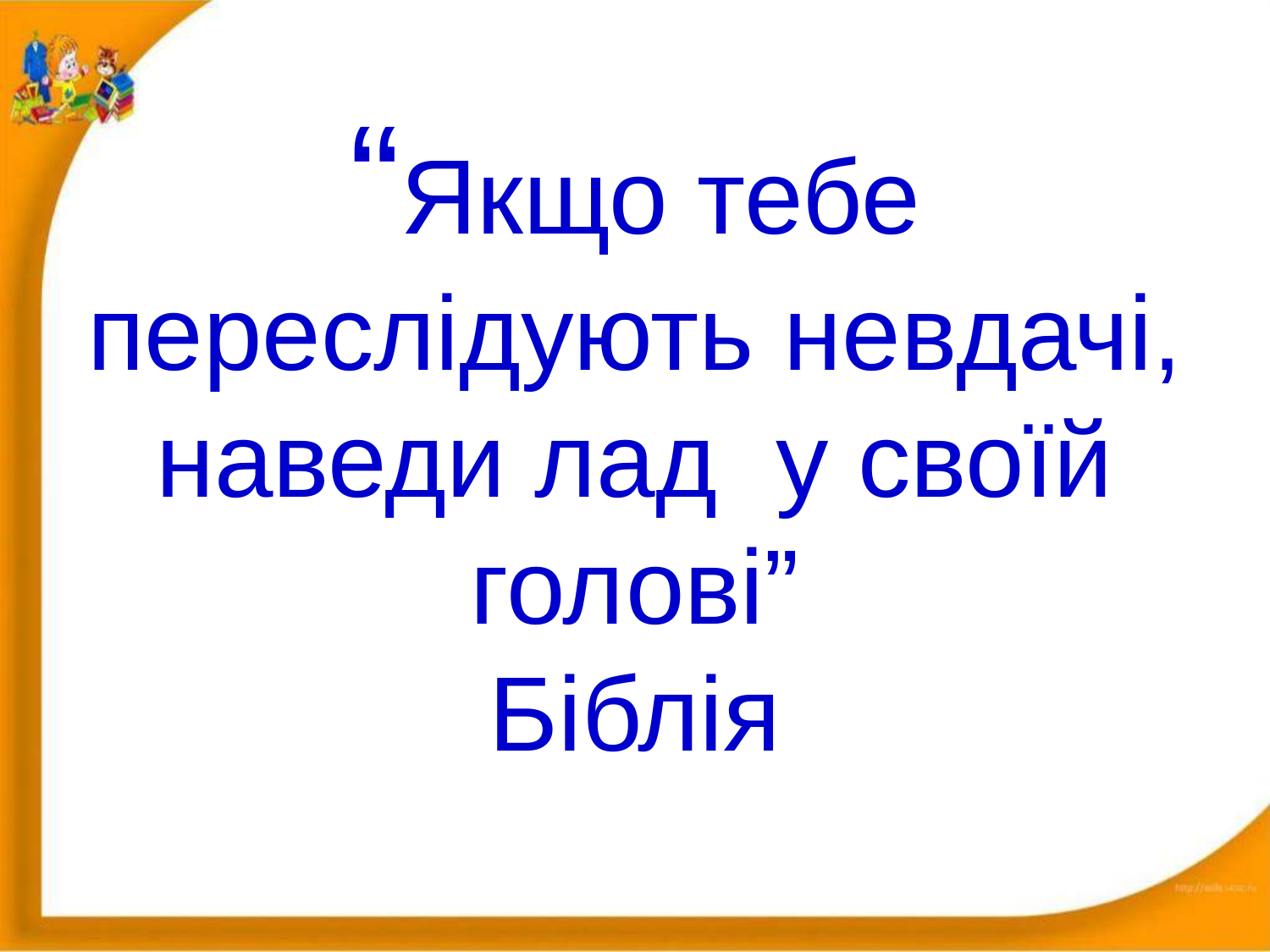

# “Якщо тебе переслідують невдачі, наведи лад  у своїй голові” Біблія